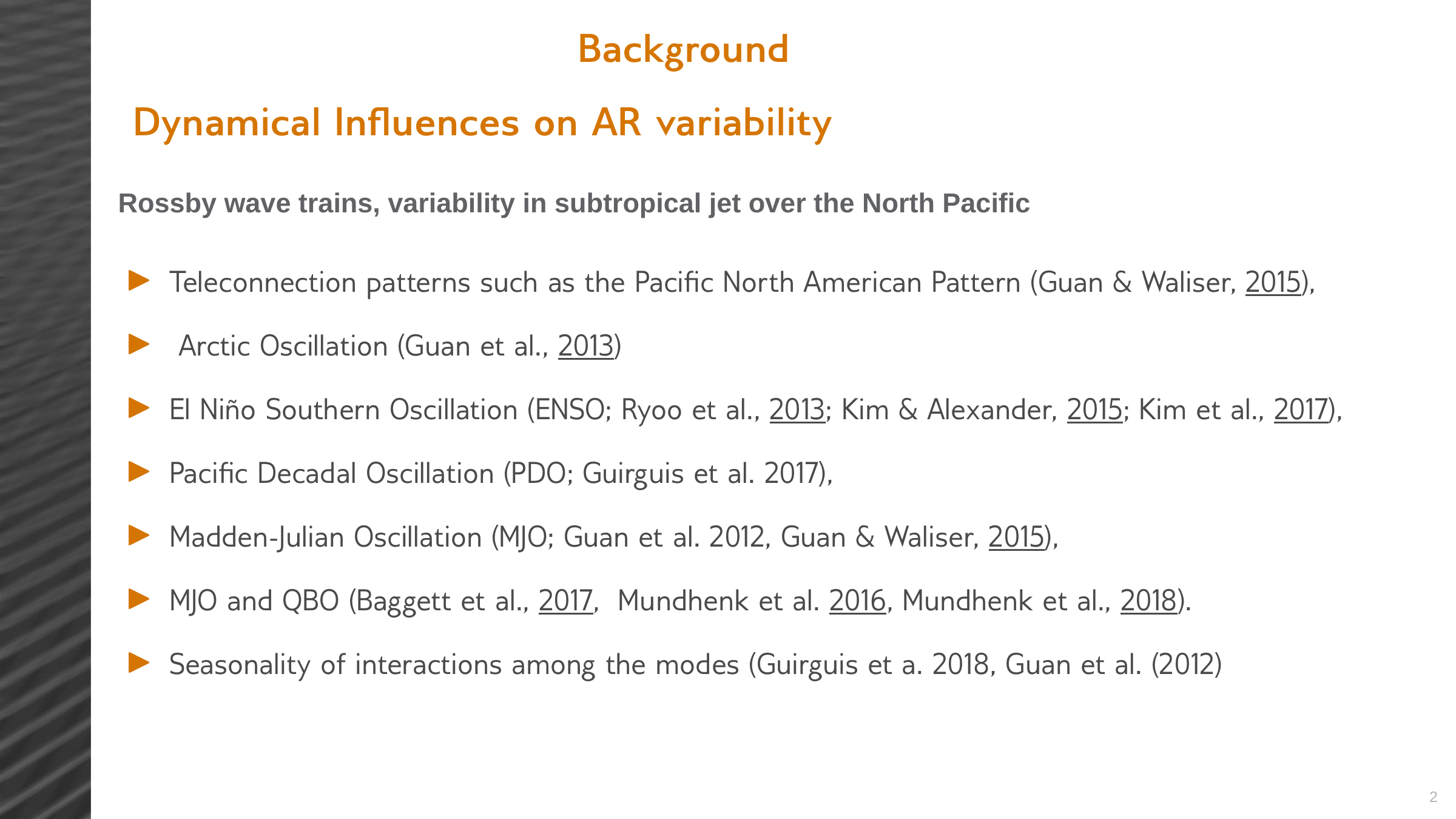

Background
Dynamical Influences on AR variability
Rossby wave trains, variability in subtropical jet over the North Pacific
Teleconnection patterns such as the Pacific North American Pattern (Guan & Waliser, 2015),
 Arctic Oscillation (Guan et al., 2013)
El Niño Southern Oscillation (ENSO; Ryoo et al., 2013; Kim & Alexander, 2015; Kim et al., 2017),
Pacific Decadal Oscillation (PDO; Guirguis et al. 2017),
Madden‐Julian Oscillation (MJO; Guan et al. 2012, Guan & Waliser, 2015),
MJO and QBO (Baggett et al., 2017,  Mundhenk et al. 2016, Mundhenk et al., 2018).
Seasonality of interactions among the modes (Guirguis et a. 2018, Guan et al. (2012)

2